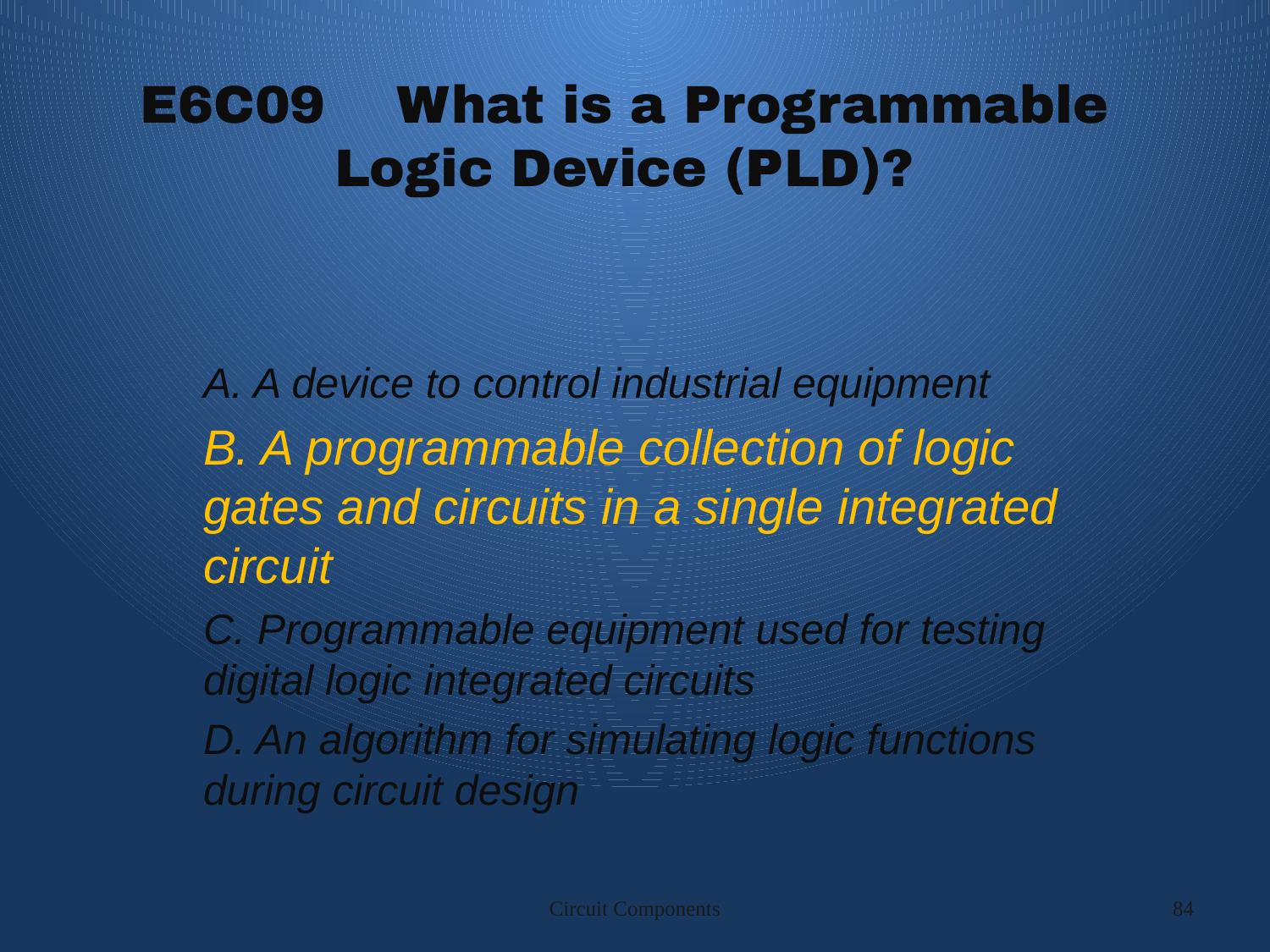

# E6C09    What is a Programmable Logic Device (PLD)?
A. A device to control industrial equipment
B. A programmable collection of logic gates and circuits in a single integrated circuit
C. Programmable equipment used for testing digital logic integrated circuits
D. An algorithm for simulating logic functions during circuit design
Circuit Components
84